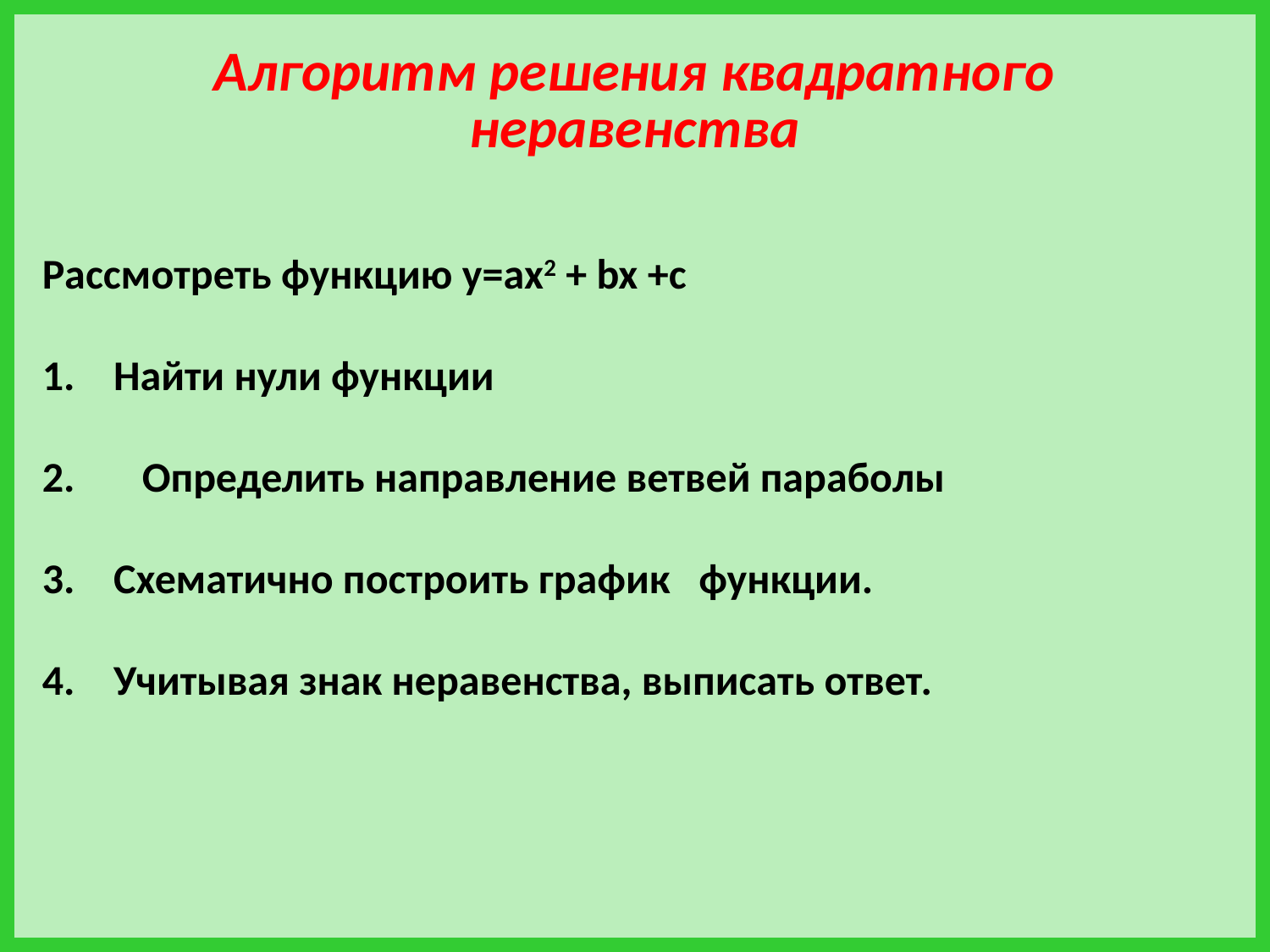

# Алгоритм решения квадратного неравенства
Рассмотреть функцию у=ах2 + bx +c

Найти нули функции

   Определить направление ветвей параболы

Схематично построить график   функции.

Учитывая знак неравенства, выписать ответ.